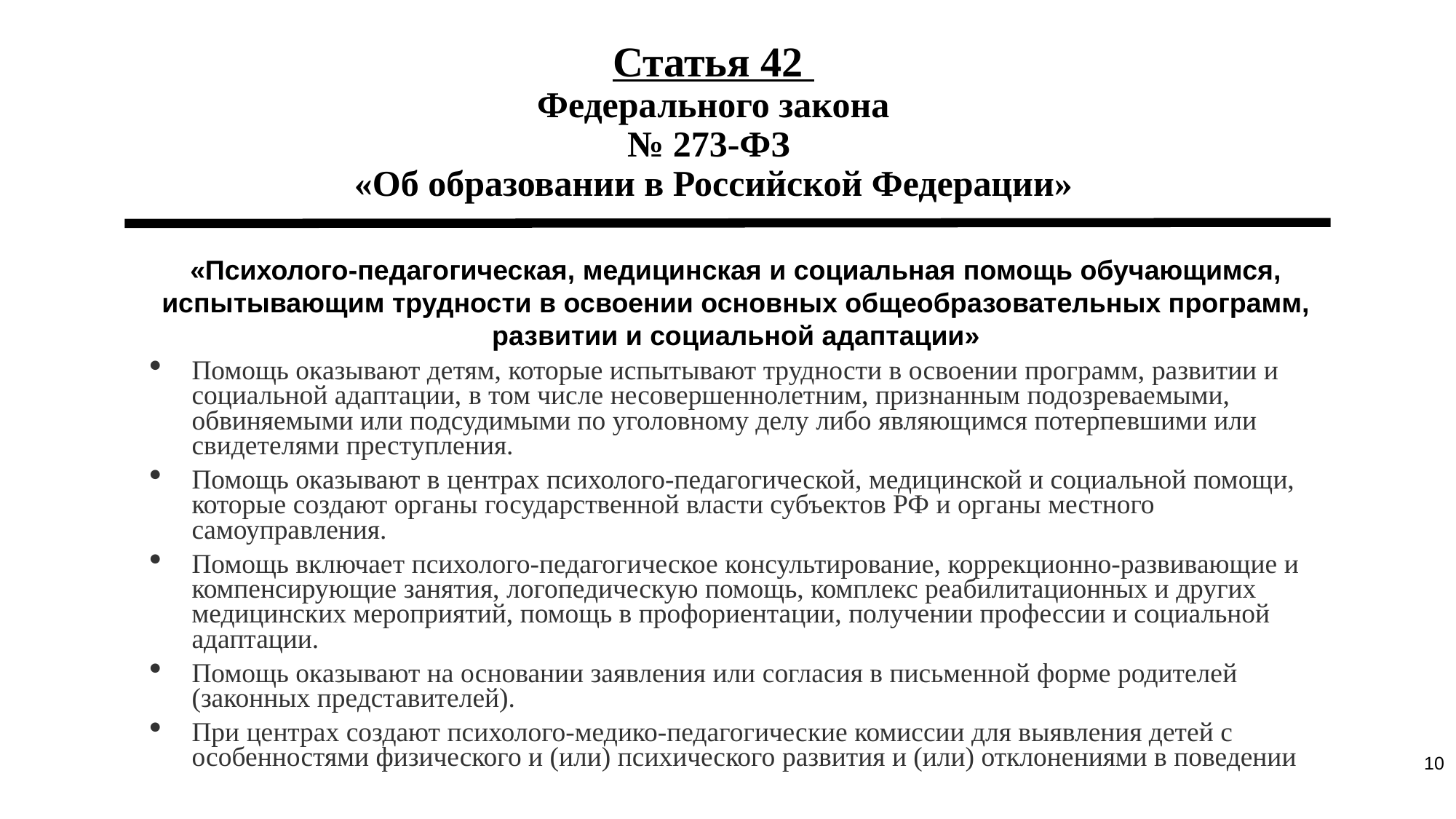

# Статья 42 Федерального закона № 273-ФЗ «Об образовании в Российской Федерации»
«Психолого-педагогическая, медицинская и социальная помощь обучающимся, испытывающим трудности в освоении основных общеобразовательных программ, развитии и социальной адаптации»
Помощь оказывают детям, которые испытывают трудности в освоении программ, развитии и социальной адаптации, в том числе несовершеннолетним, признанным подозреваемыми, обвиняемыми или подсудимыми по уголовному делу либо являющимся потерпевшими или свидетелями преступления.
Помощь оказывают в центрах психолого-педагогической, медицинской и социальной помощи, которые создают органы государственной власти субъектов РФ и органы местного самоуправления.
Помощь включает психолого-педагогическое консультирование, коррекционно-развивающие и компенсирующие занятия, логопедическую помощь, комплекс реабилитационных и других медицинских мероприятий, помощь в профориентации, получении профессии и социальной адаптации.
Помощь оказывают на основании заявления или согласия в письменной форме родителей (законных представителей).
При центрах создают психолого-медико-педагогические комиссии для выявления детей с особенностями физического и (или) психического развития и (или) отклонениями в поведении
10